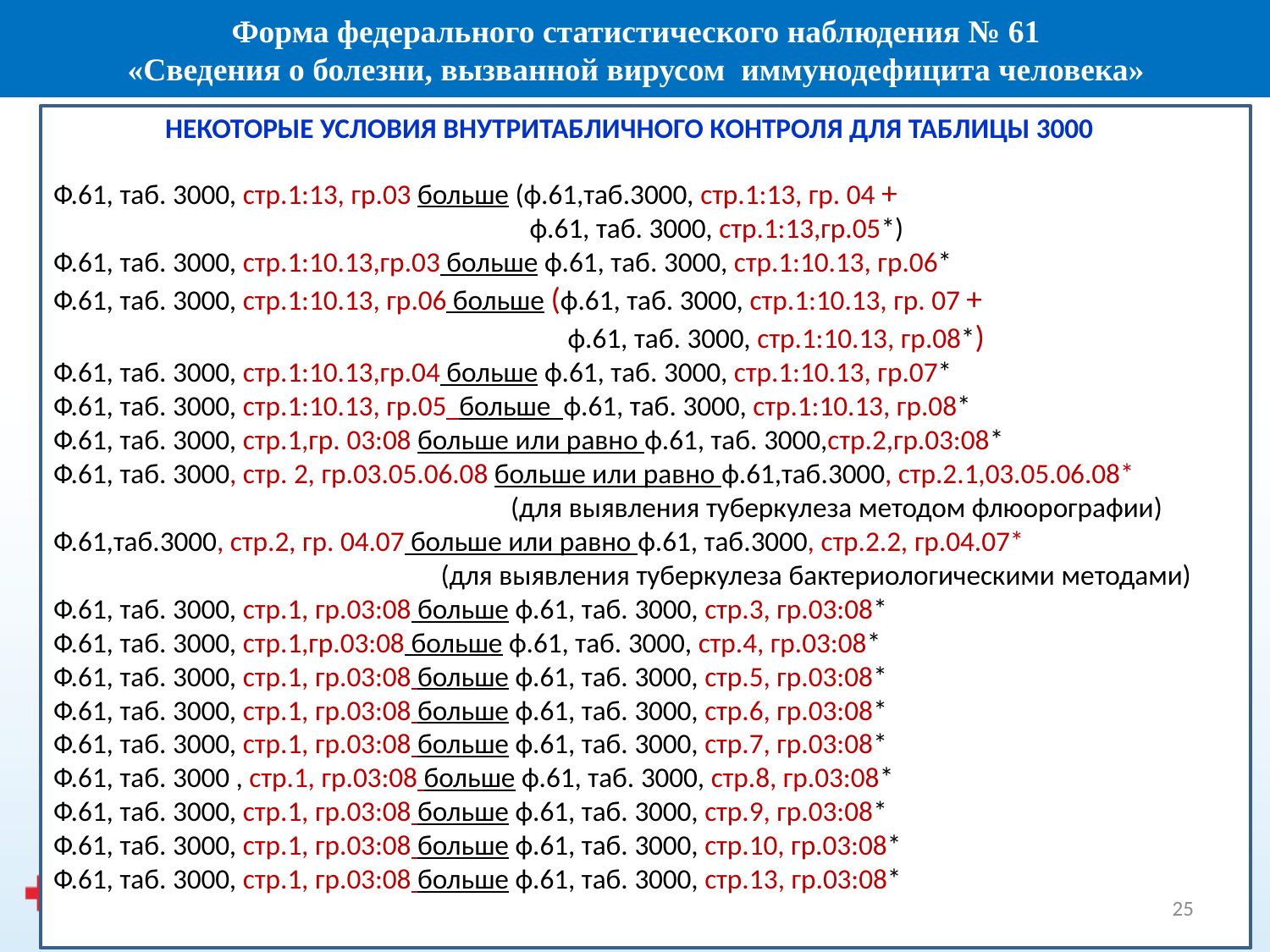

Форма федерального статистического наблюдения № 61
 «Сведения о болезни, вызванной вирусом  иммунодефицита человека»
НЕКОТОРЫЕ УСЛОВИЯ ВНУТРИТАБЛИЧНОГО КОНТРОЛЯ ДЛЯ ТАБЛИЦЫ 3000

Ф.61, таб. 3000, стр.1:13, гр.03 больше (ф.61,таб.3000, стр.1:13, гр. 04 +
                                                                           ф.61, таб. 3000, стр.1:13,гр.05*)
Ф.61, таб. 3000, стр.1:10.13,гр.03 больше ф.61, таб. 3000, стр.1:10.13, гр.06*
Ф.61, таб. 3000, стр.1:10.13, гр.06 больше (ф.61, таб. 3000, стр.1:10.13, гр. 07 +
                                                                                 ф.61, таб. 3000, стр.1:10.13, гр.08*)
Ф.61, таб. 3000, стр.1:10.13,гр.04 больше ф.61, таб. 3000, стр.1:10.13, гр.07*
Ф.61, таб. 3000, стр.1:10.13, гр.05  больше  ф.61, таб. 3000, стр.1:10.13, гр.08*
Ф.61, таб. 3000, стр.1,гр. 03:08 больше или равно ф.61, таб. 3000,стр.2,гр.03:08*
Ф.61, таб. 3000, стр. 2, гр.03.05.06.08 больше или равно ф.61,таб.3000, стр.2.1,03.05.06.08*
                                                                        (для выявления туберкулеза методом флюорографии)
Ф.61,таб.3000, стр.2, гр. 04.07 больше или равно ф.61, таб.3000, стр.2.2, гр.04.07*
                                                             (для выявления туберкулеза бактериологическими методами)
Ф.61, таб. 3000, стр.1, гр.03:08 больше ф.61, таб. 3000, стр.3, гр.03:08*
Ф.61, таб. 3000, стр.1,гр.03:08 больше ф.61, таб. 3000, стр.4, гр.03:08*
Ф.61, таб. 3000, стр.1, гр.03:08 больше ф.61, таб. 3000, стр.5, гр.03:08*
Ф.61, таб. 3000, стр.1, гр.03:08 больше ф.61, таб. 3000, стр.6, гр.03:08*
Ф.61, таб. 3000, стр.1, гр.03:08 больше ф.61, таб. 3000, стр.7, гр.03:08*
Ф.61, таб. 3000 , стр.1, гр.03:08 больше ф.61, таб. 3000, стр.8, гр.03:08*
Ф.61, таб. 3000, стр.1, гр.03:08 больше ф.61, таб. 3000, стр.9, гр.03:08*
Ф.61, таб. 3000, стр.1, гр.03:08 больше ф.61, таб. 3000, стр.10, гр.03:08*
Ф.61, таб. 3000, стр.1, гр.03:08 больше ф.61, таб. 3000, стр.13, гр.03:08*
25